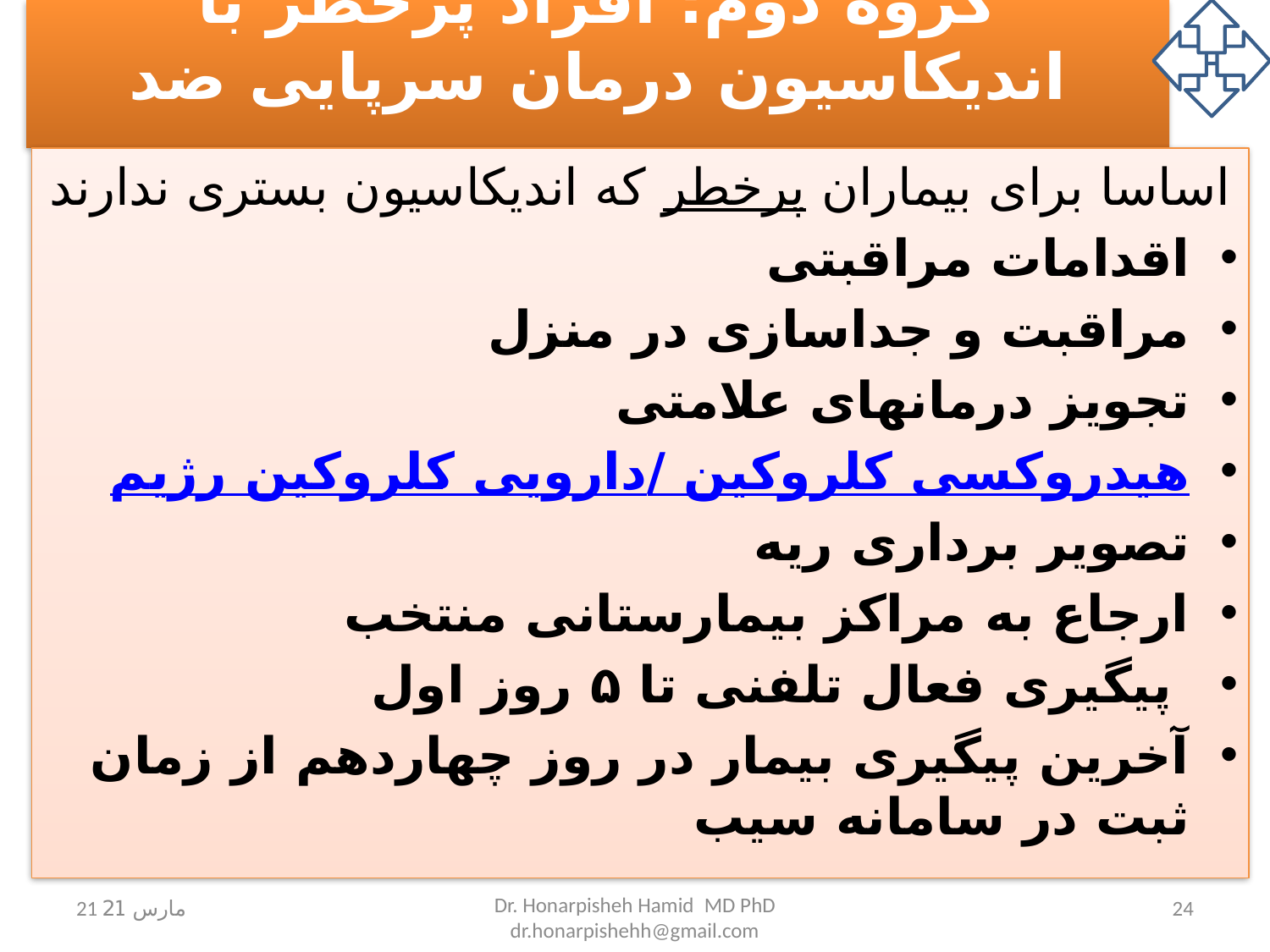

# گروه دوم: افراد پرخطر با اندیکاسیون درمان سرپایی ضد ویروسی

اساسا برای بیماران پرخطر که اندیکاسیون بستری ندارند
اقدامات مراقبتی
مراقبت و جداسازی در منزل
تجویز درمانهای علامتی
رژیم دارویی کلروکین/ هیدروکسی کلروکین
تصویر برداری ریه
ارجاع به مراکز بیمارستانی منتخب
 پیگیری فعال تلفنی تا ۵ روز اول
آخرین پیگیری بیمار در روز چهاردهم از زمان ثبت در سامانه سیب
21 مارس 21
Dr. Honarpisheh Hamid  MD PhD dr.honarpishehh@gmail.com
24